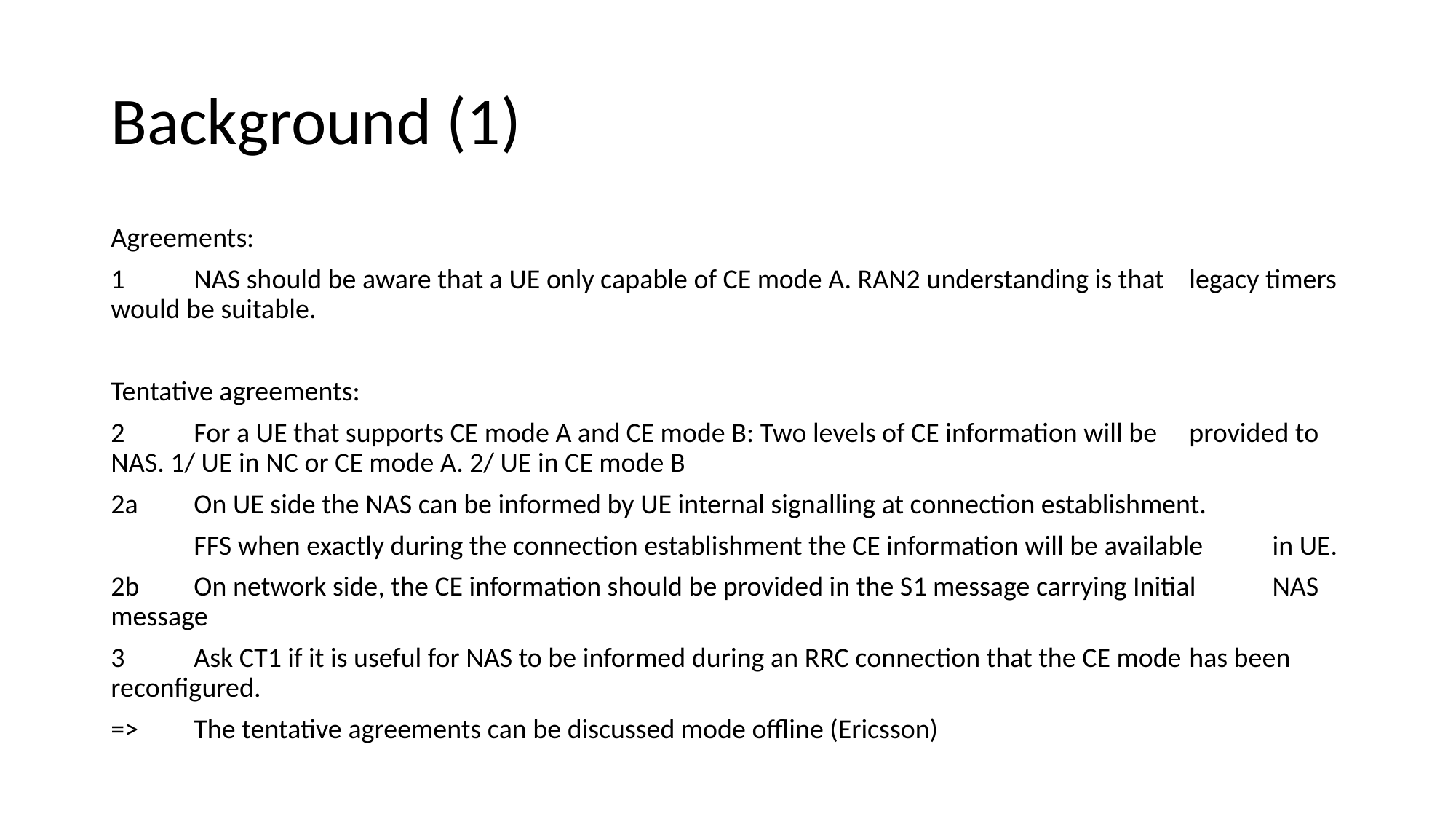

# Background (1)
Agreements:
1	NAS should be aware that a UE only capable of CE mode A. RAN2 understanding is that 	legacy timers would be suitable.

Tentative agreements:
2	For a UE that supports CE mode A and CE mode B: Two levels of CE information will be 	provided to NAS. 1/ UE in NC or CE mode A. 2/ UE in CE mode B
2a	On UE side the NAS can be informed by UE internal signalling at connection establishment.
	FFS when exactly during the connection establishment the CE information will be available 	in UE.
2b	On network side, the CE information should be provided in the S1 message carrying Initial 	NAS message
3	Ask CT1 if it is useful for NAS to be informed during an RRC connection that the CE mode 	has been reconfigured.
=>	The tentative agreements can be discussed mode offline (Ericsson)